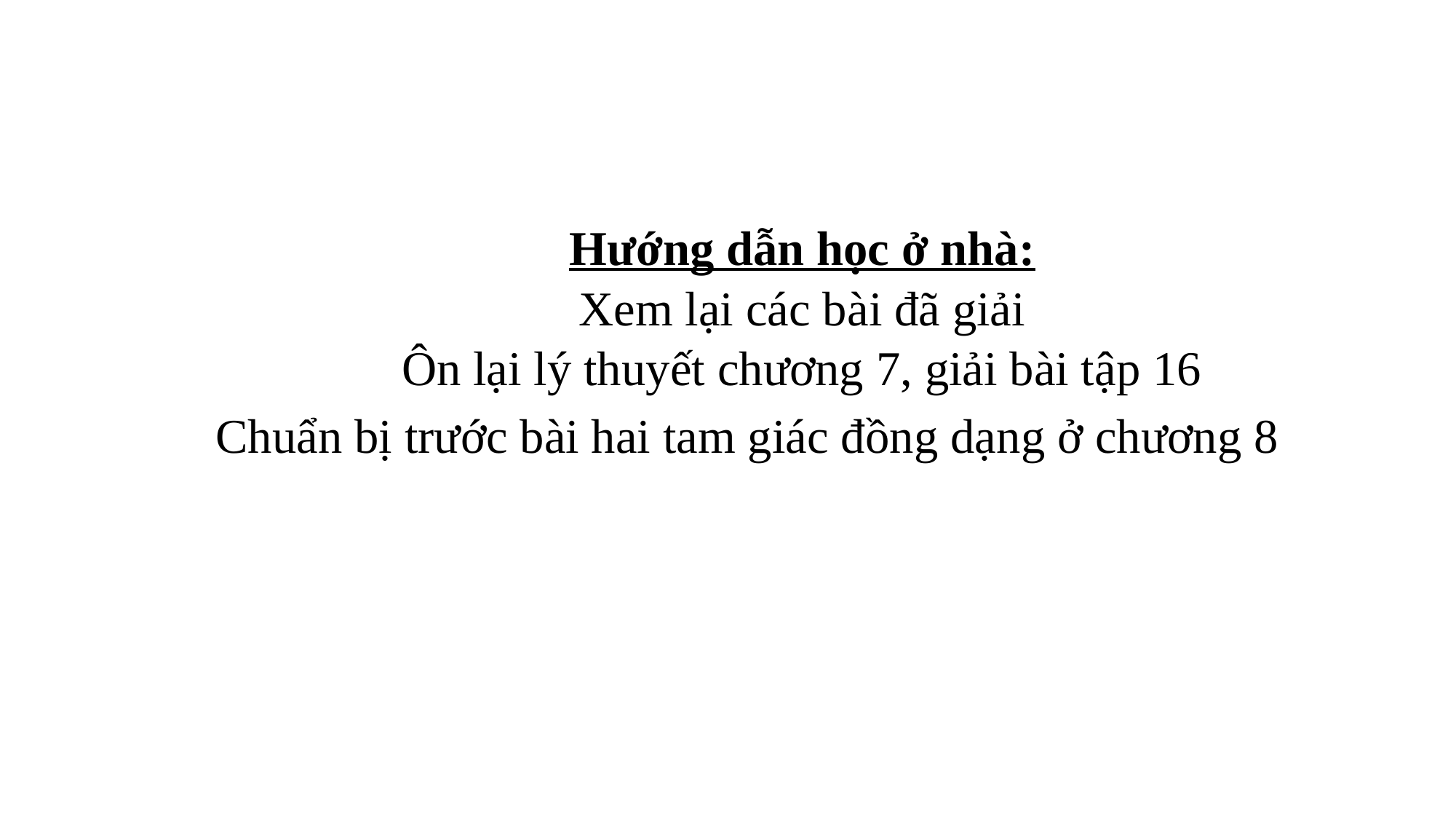

Hướng dẫn học ở nhà:
Xem lại các bài đã giải
Ôn lại lý thuyết chương 7, giải bài tập 16
Chuẩn bị trước bài hai tam giác đồng dạng ở chương 8